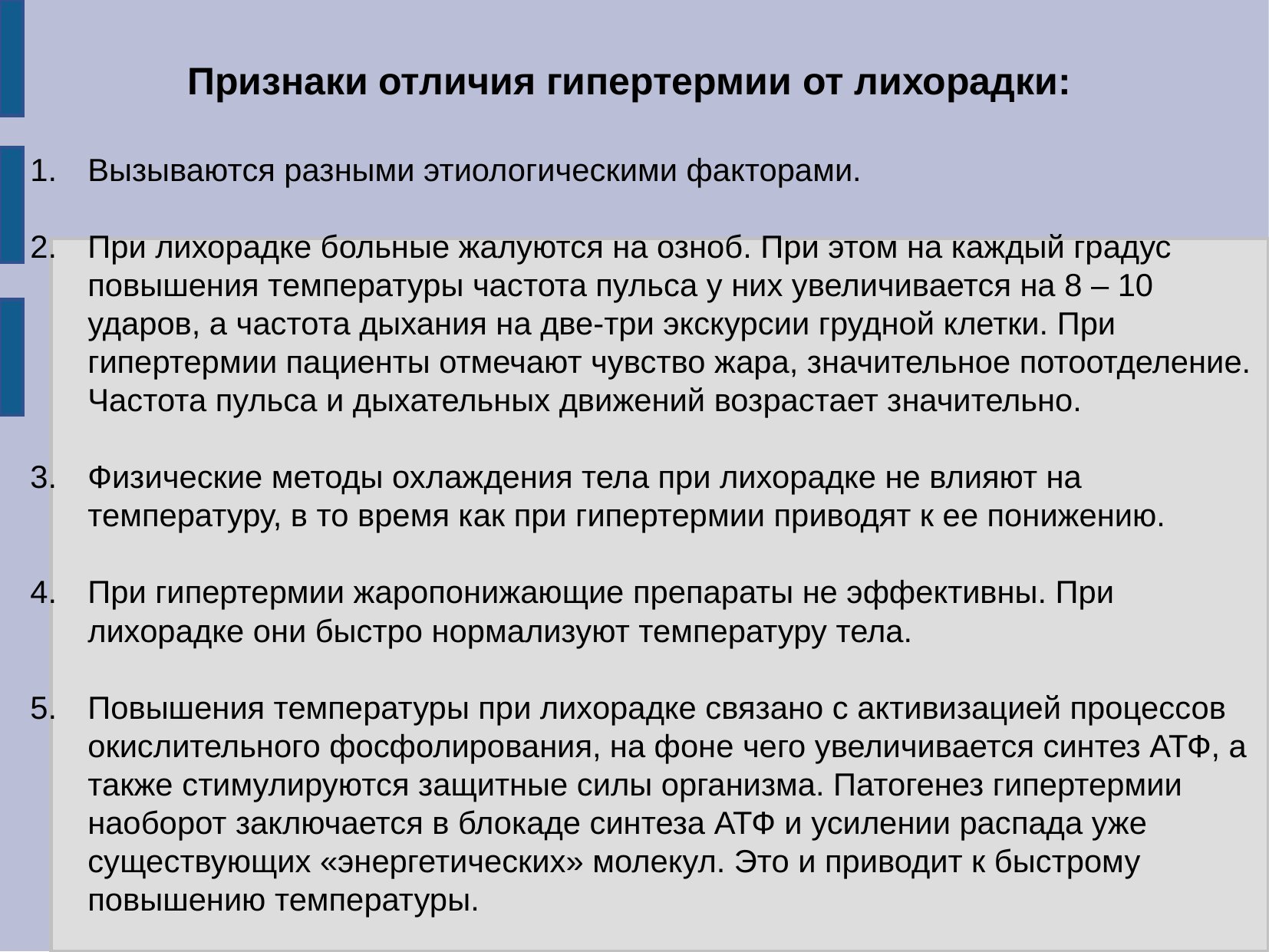

# Признаки отличия гипертермии от лихорадки:
Вызываются разными этиологическими факторами.

При лихорадке больные жалуются на озноб. При этом на каждый градус повышения температуры частота пульса у них увеличивается на 8 – 10 ударов, а частота дыхания на две-три экскурсии грудной клетки. При гипертермии пациенты отмечают чувство жара, значительное потоотделение. Частота пульса и дыхательных движений возрастает значительно.

Физические методы охлаждения тела при лихорадке не влияют на температуру, в то время как при гипертермии приводят к ее понижению.

При гипертермии жаропонижающие препараты не эффективны. При лихорадке они быстро нормализуют температуру тела.

Повышения температуры при лихорадке связано с активизацией процессов окислительного фосфолирования, на фоне чего увеличивается синтез АТФ, а также стимулируются защитные силы организма. Патогенез гипертермии наоборот заключается в блокаде синтеза АТФ и усилении распада уже существующих «энергетических» молекул. Это и приводит к быстрому повышению температуры.